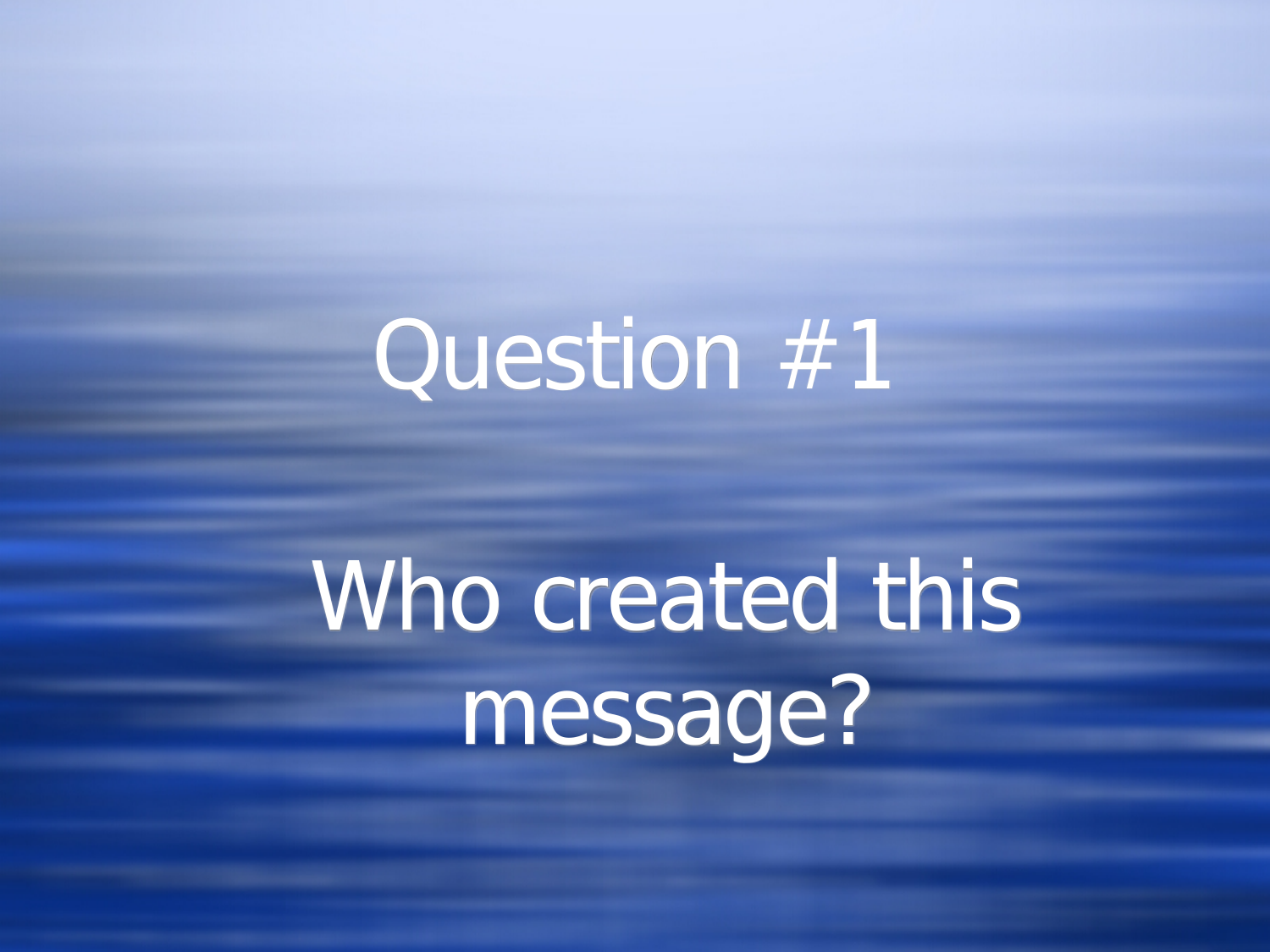

# Question #1
Who created this message?